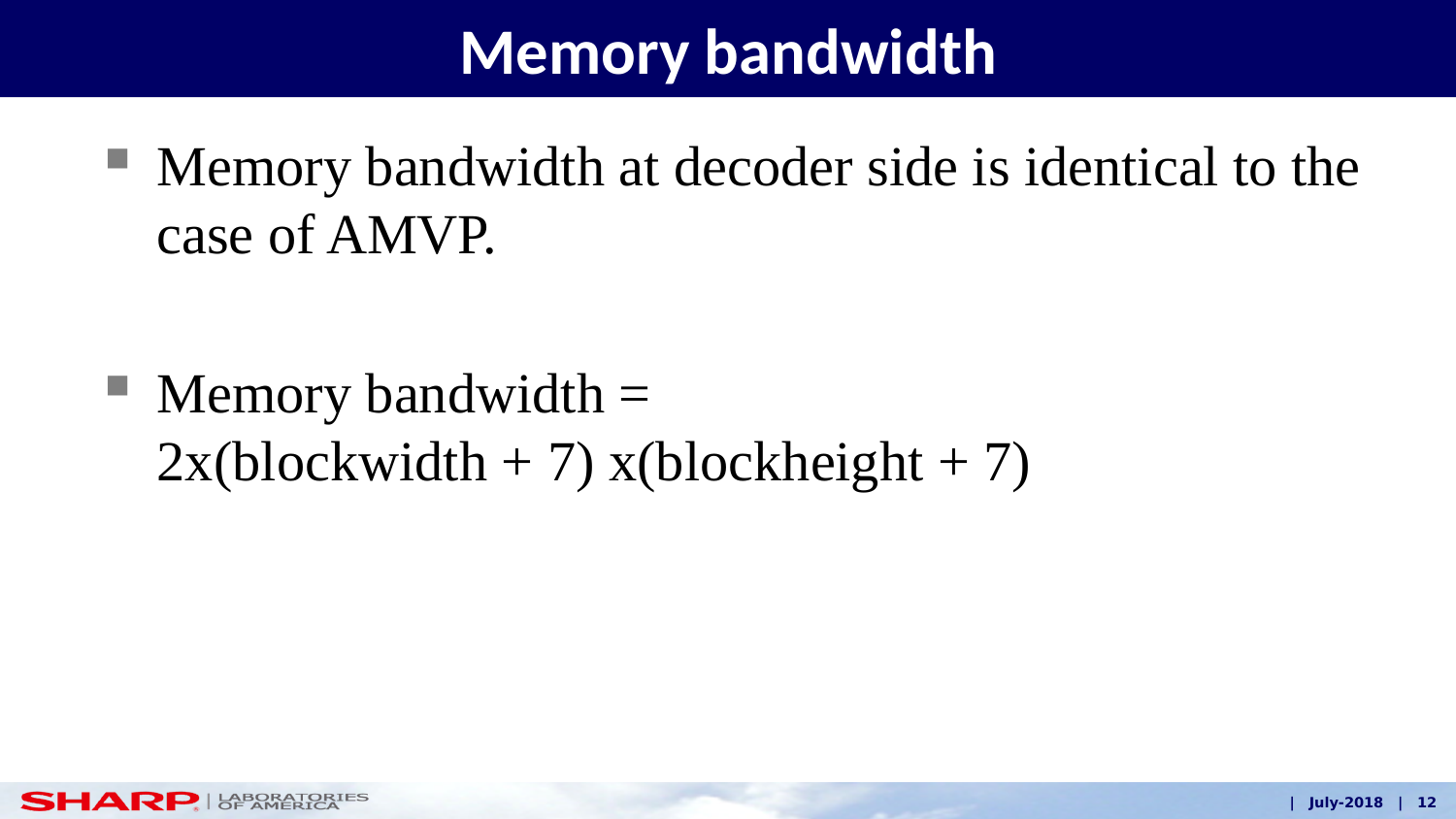

12
# Memory bandwidth
Memory bandwidth at decoder side is identical to the case of AMVP.

Memory bandwidth =
2x(blockwidth + 7) x(blockheight + 7)